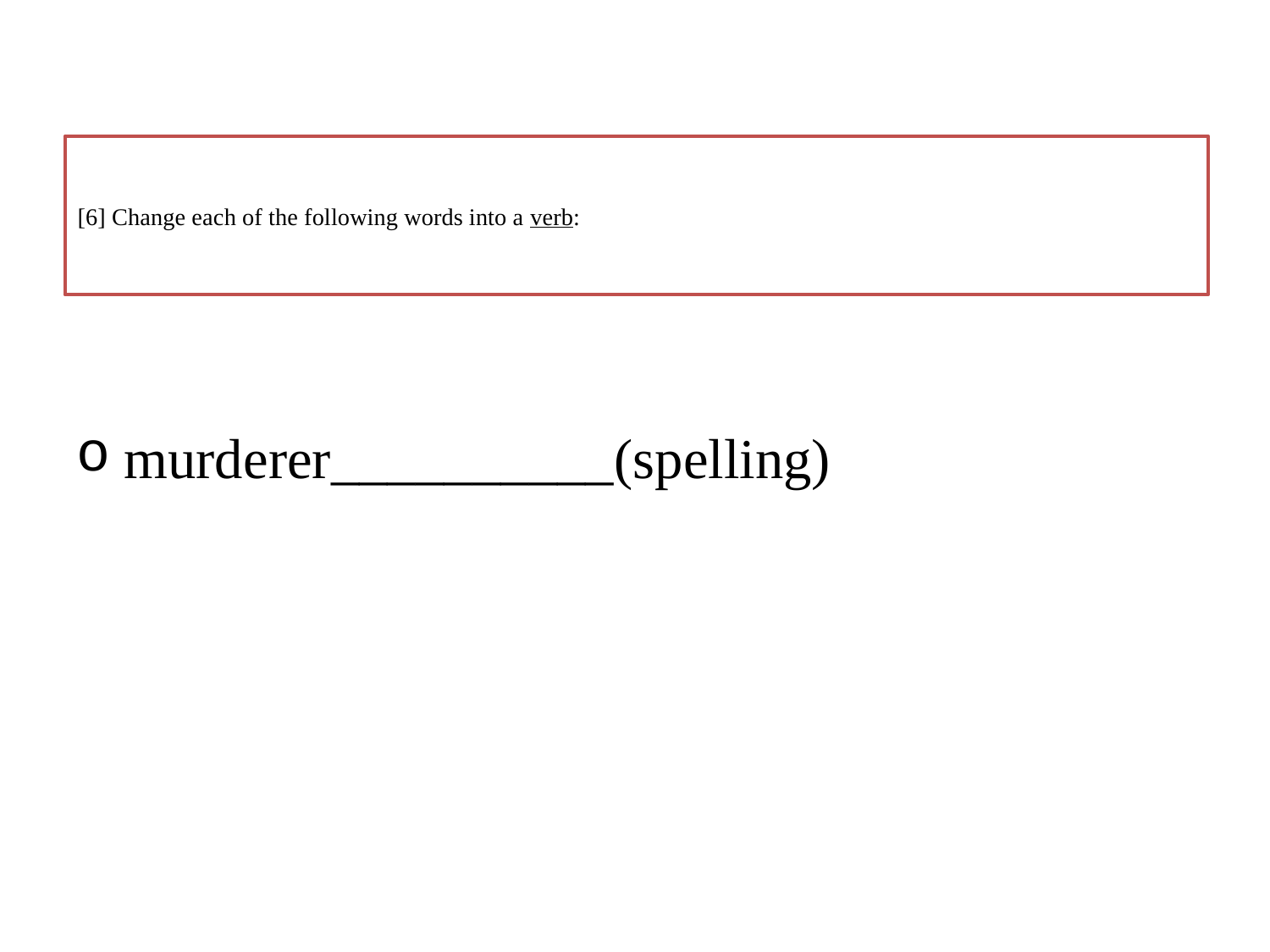

# [6] Change each of the following words into a verb:
murderer__________(spelling)